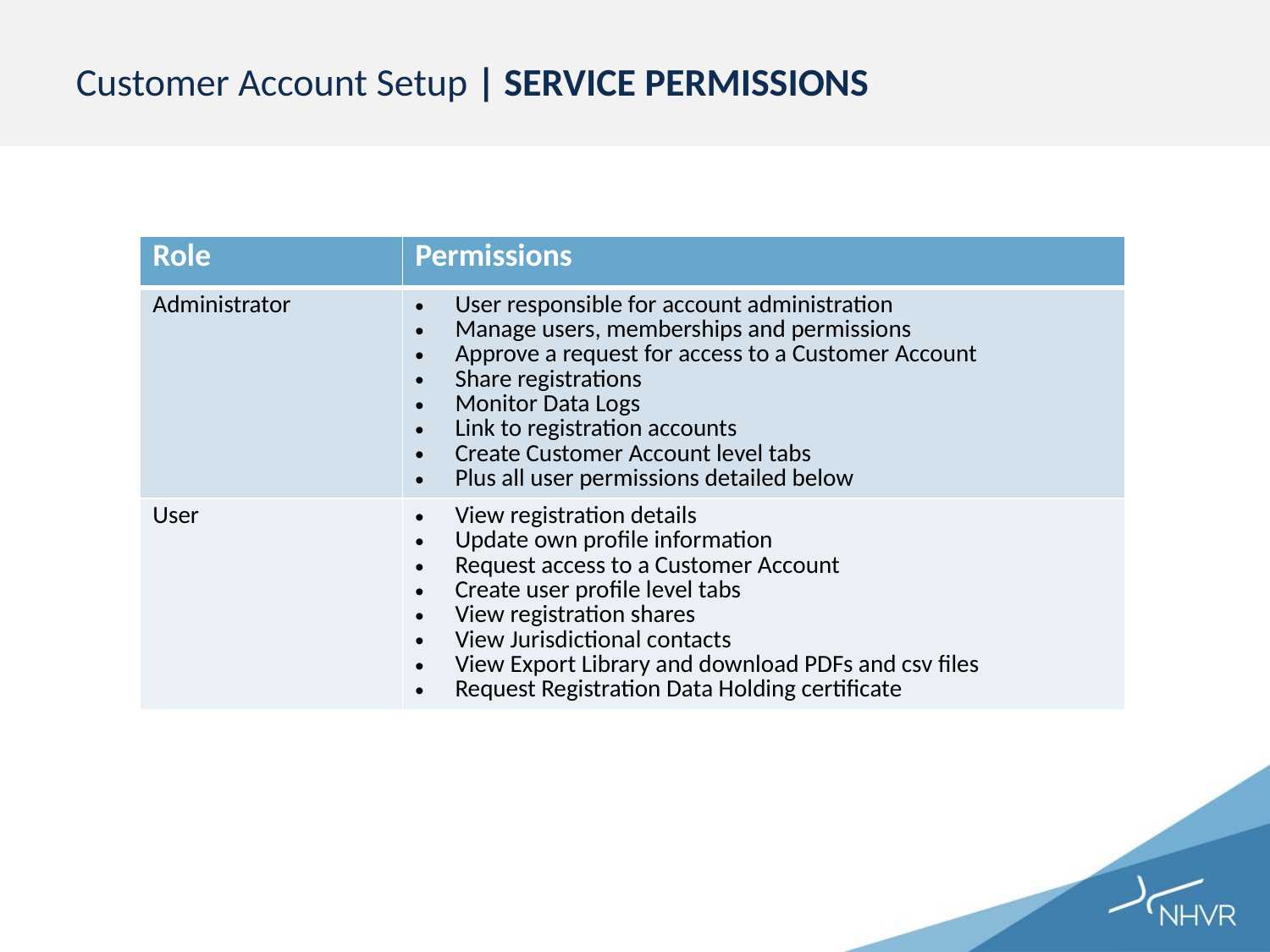

# Customer Account Setup | SERVICE PERMISSIONS

| Role | Permissions |
| --- | --- |
| Administrator | User responsible for account administration Manage users, memberships and permissions Approve a request for access to a Customer Account Share registrations Monitor Data Logs Link to registration accounts Create Customer Account level tabs Plus all user permissions detailed below |
| User | View registration details Update own profile information Request access to a Customer Account Create user profile level tabs View registration shares View Jurisdictional contacts View Export Library and download PDFs and csv files Request Registration Data Holding certificate |